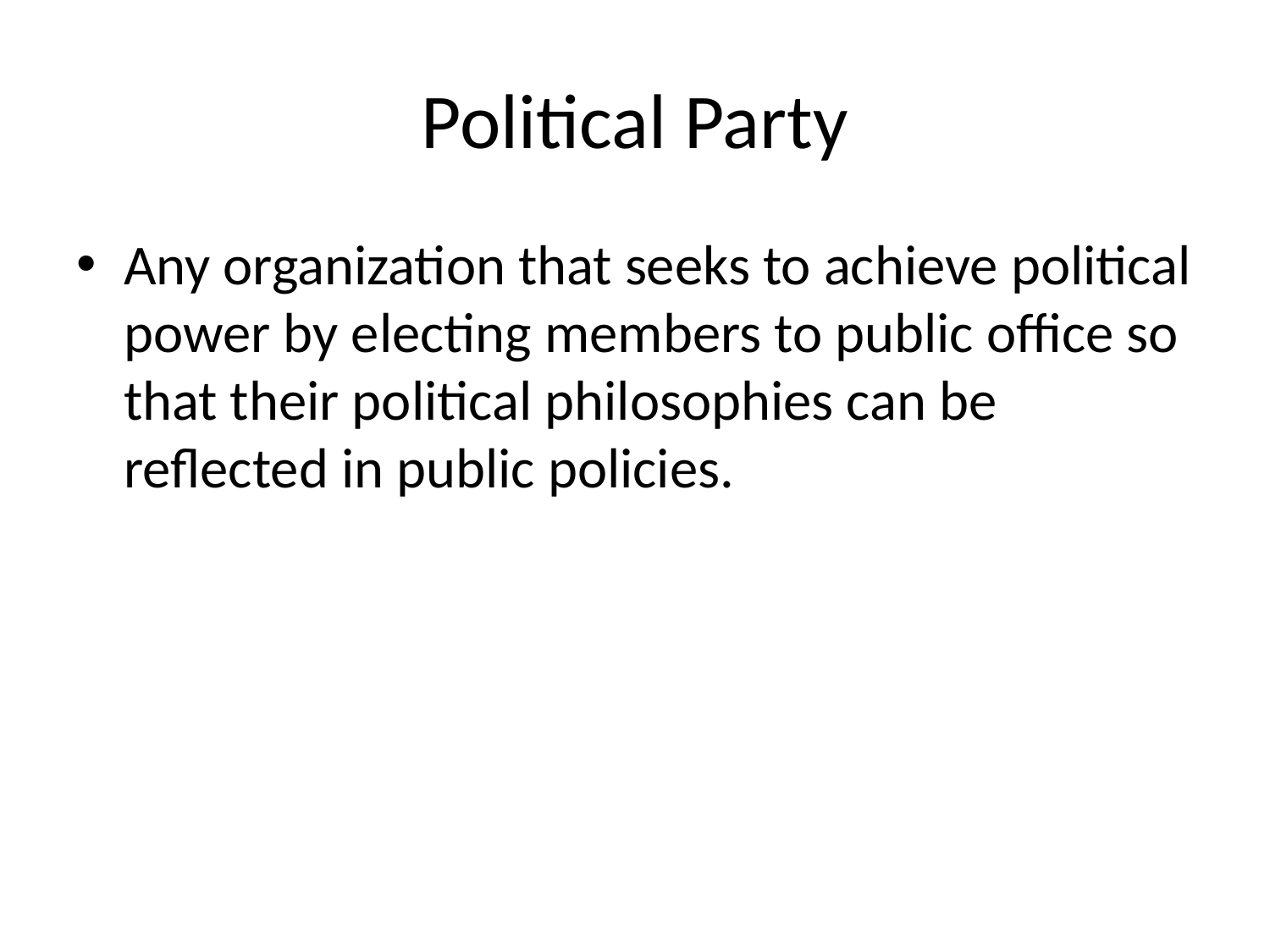

# Political Party
Any organization that seeks to achieve political power by electing members to public office so that their political philosophies can be reflected in public policies.